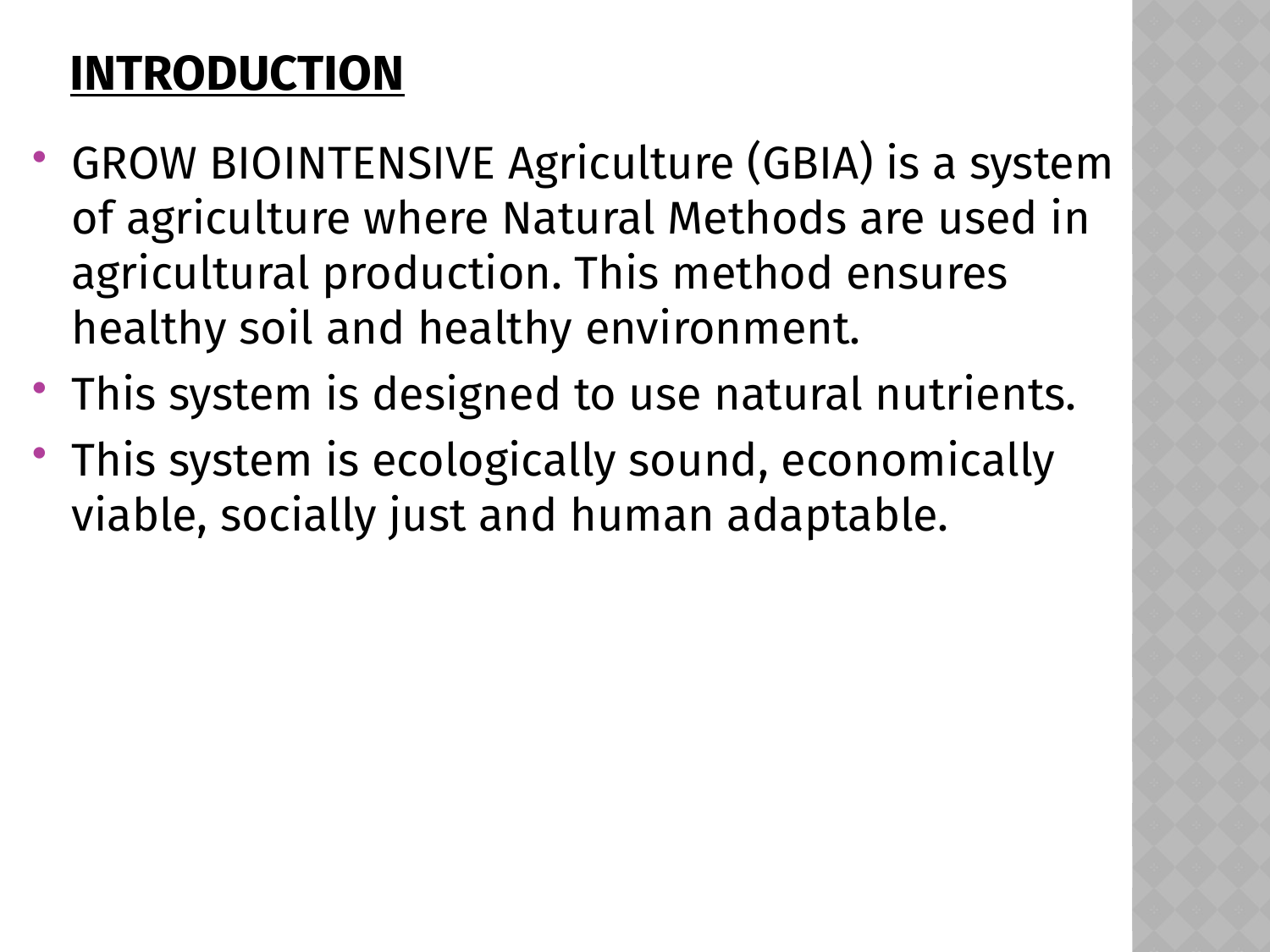

# Introduction
GROW BIOINTENSIVE Agriculture (GBIA) is a system of agriculture where Natural Methods are used in agricultural production. This method ensures healthy soil and healthy environment.
This system is designed to use natural nutrients.
This system is ecologically sound, economically viable, socially just and human adaptable.